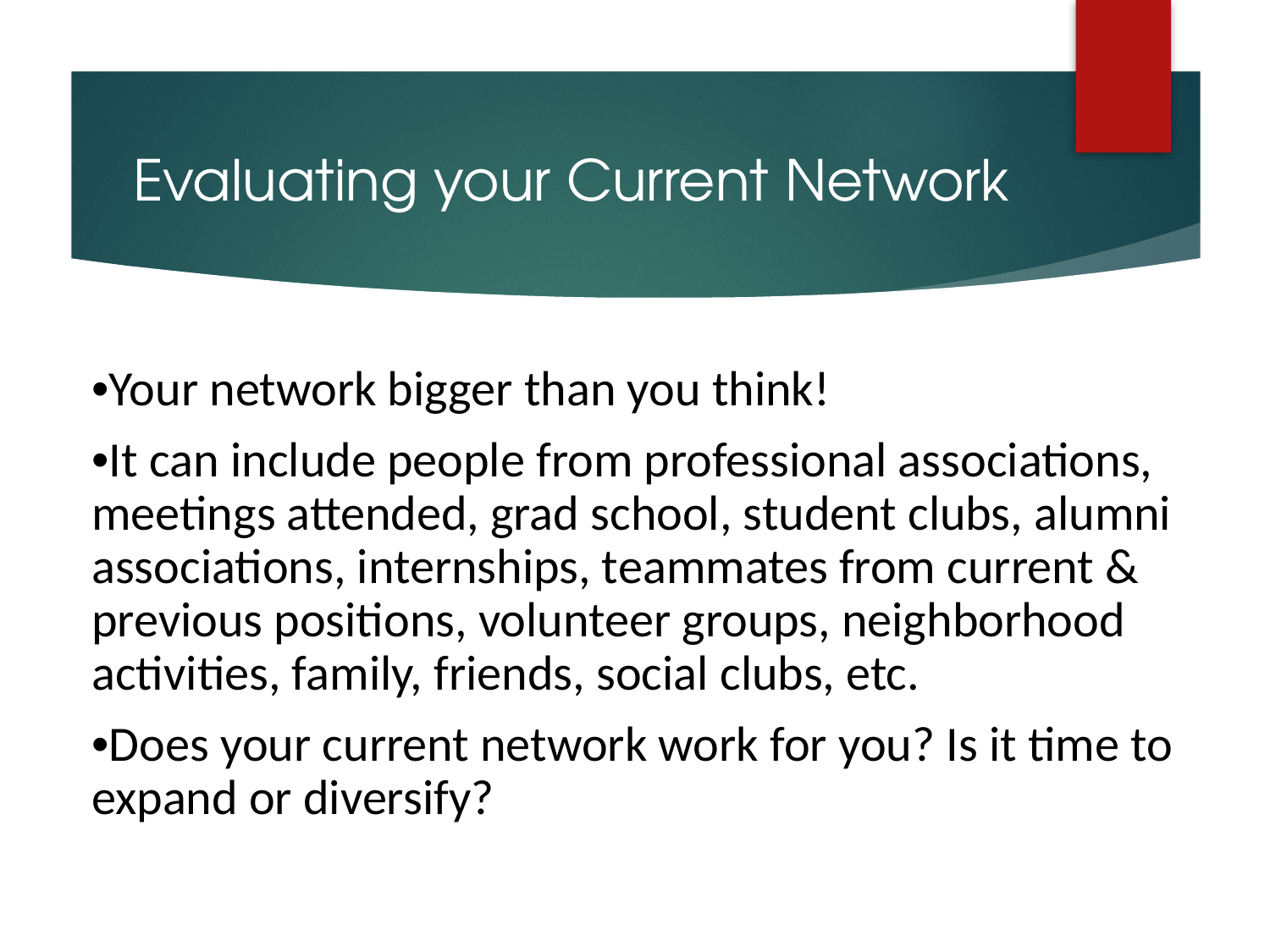

# Evaluating your Current Network
•Your network bigger than you think!
•It can include people from professional associations, meetings attended, grad school, student clubs, alumni associations, internships, teammates from current & previous positions, volunteer groups, neighborhood activities, family, friends, social clubs, etc.
•Does your current network work for you? Is it time to expand or diversify?